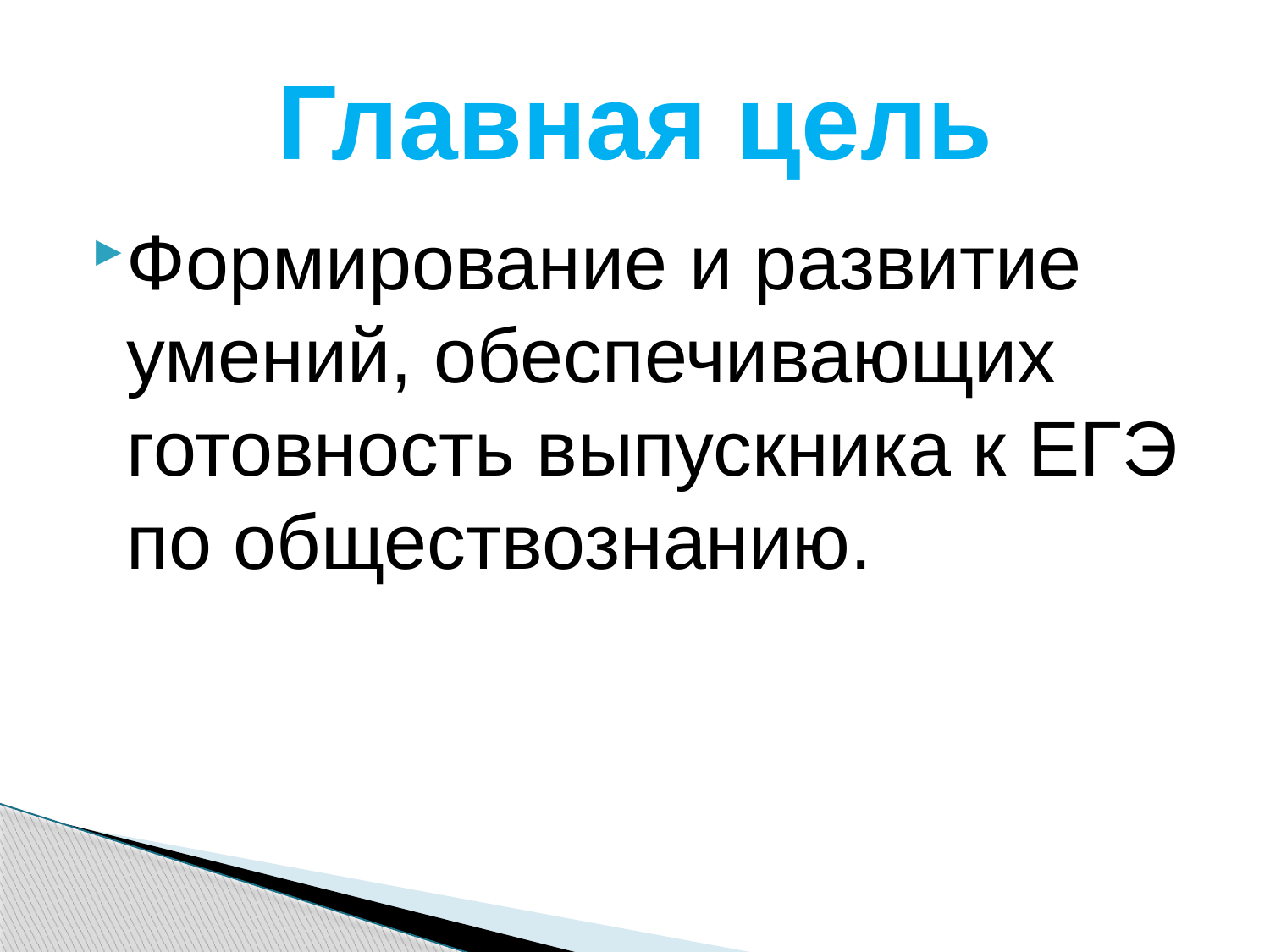

# Главная цель
Формирование и развитие умений, обеспечивающих готовность выпускника к ЕГЭ по обществознанию.